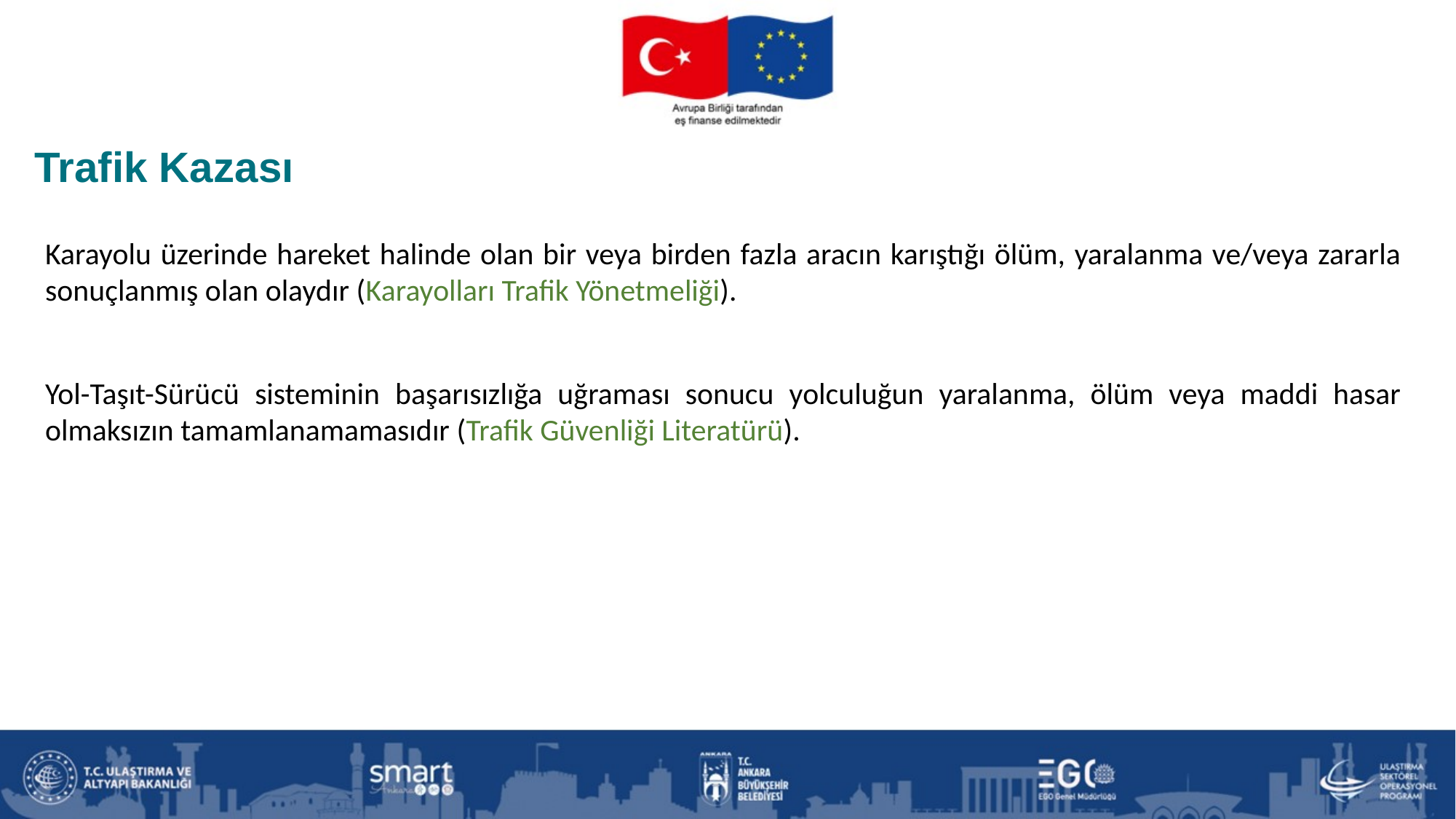

Trafik Kazası

Karayolu üzerinde hareket halinde olan bir veya birden fazla aracın karıştığı ölüm, yaralanma ve/veya zararla sonuçlanmış olan olaydır (Karayolları Trafik Yönetmeliği).

Yol-Taşıt-Sürücü sisteminin başarısızlığa uğraması sonucu yolculuğun yaralanma, ölüm veya maddi hasar olmaksızın tamamlanamamasıdır (Trafik Güvenliği Literatürü).